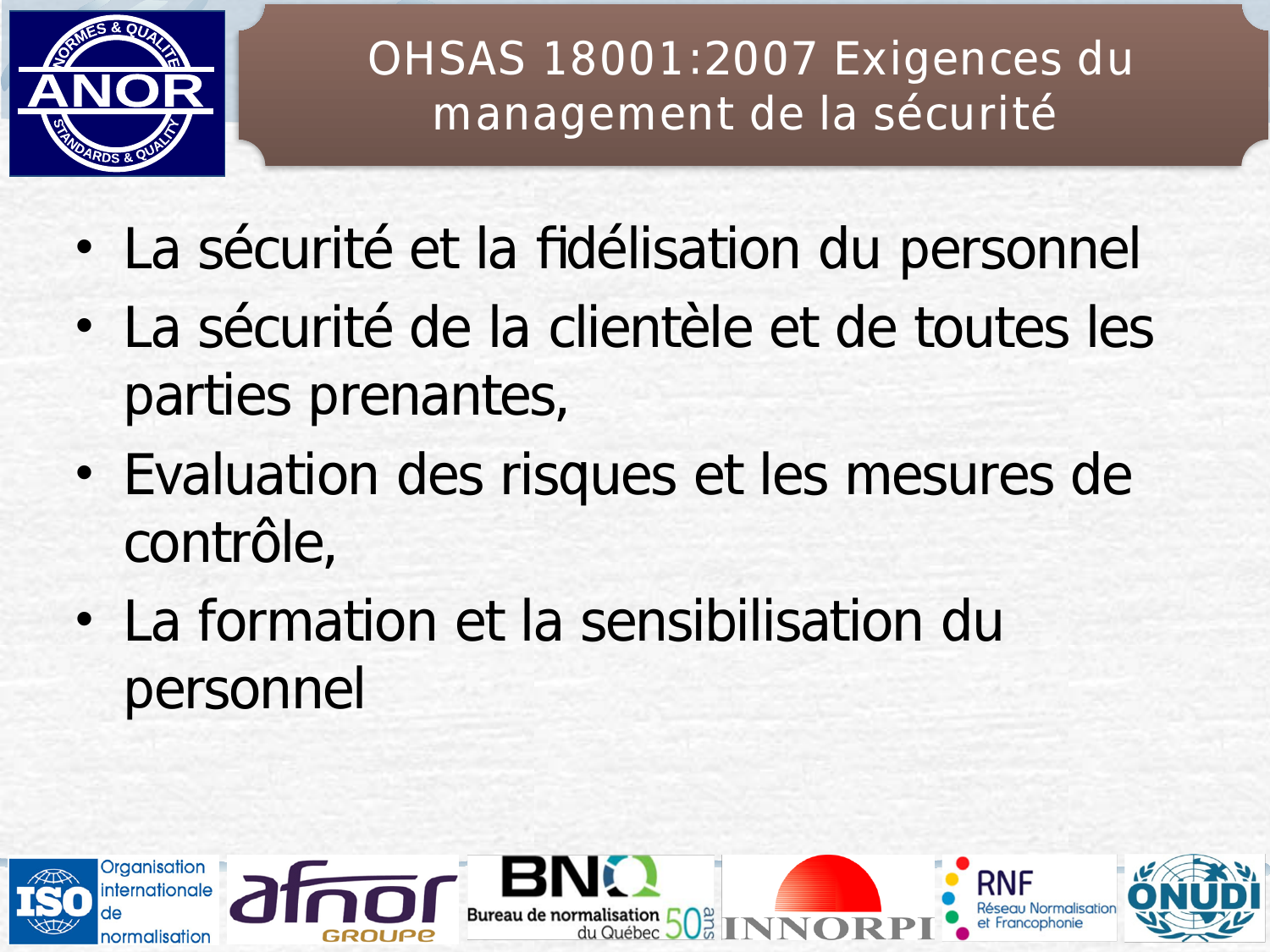

OHSAS 18001:2007 Exigences du management de la sécurité
La sécurité et la fidélisation du personnel
La sécurité de la clientèle et de toutes les parties prenantes,
Evaluation des risques et les mesures de contrôle,
La formation et la sensibilisation du personnel